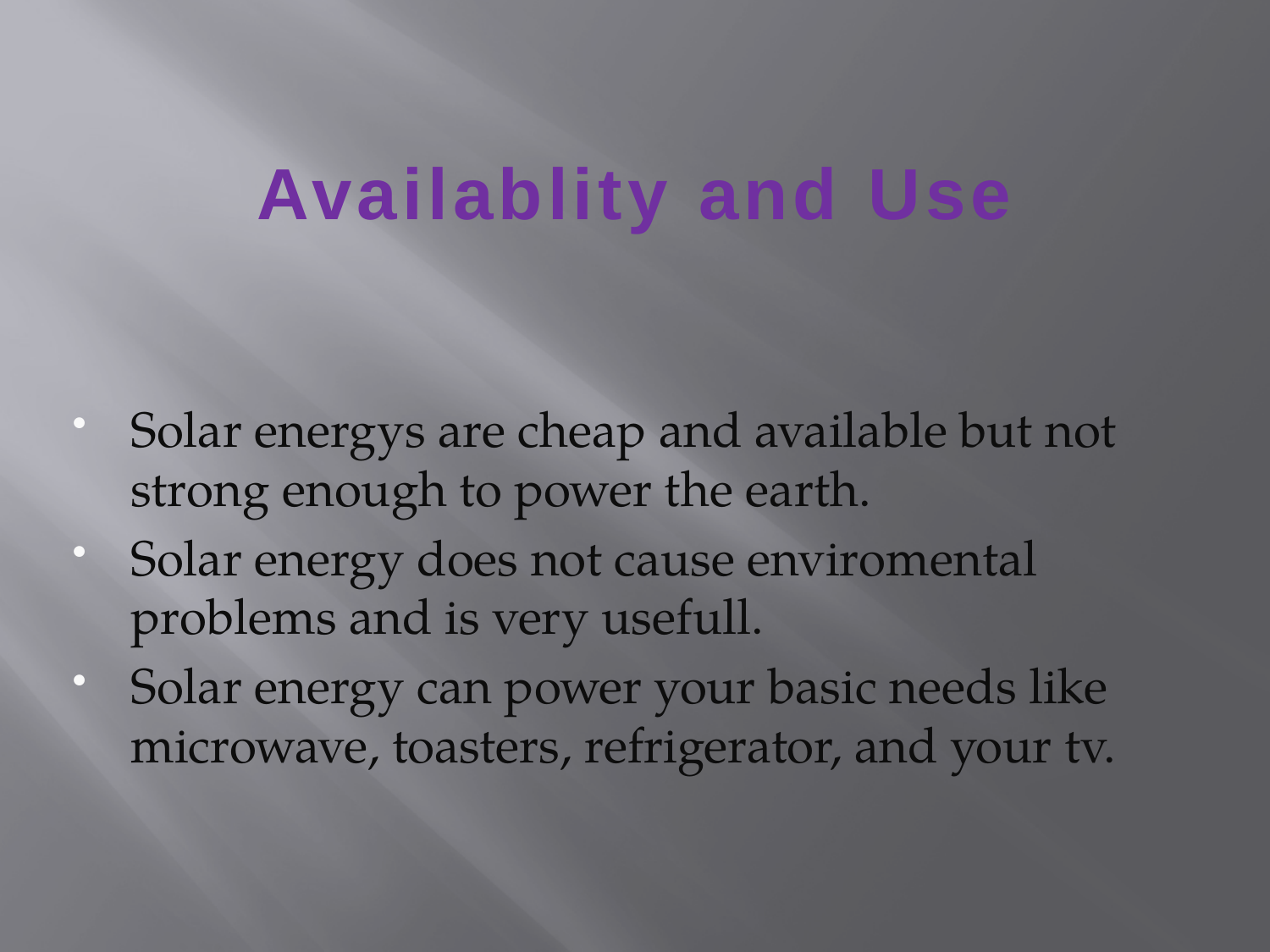

# Availablity and Use
Solar energys are cheap and available but not strong enough to power the earth.
Solar energy does not cause enviromental problems and is very usefull.
Solar energy can power your basic needs like microwave, toasters, refrigerator, and your tv.